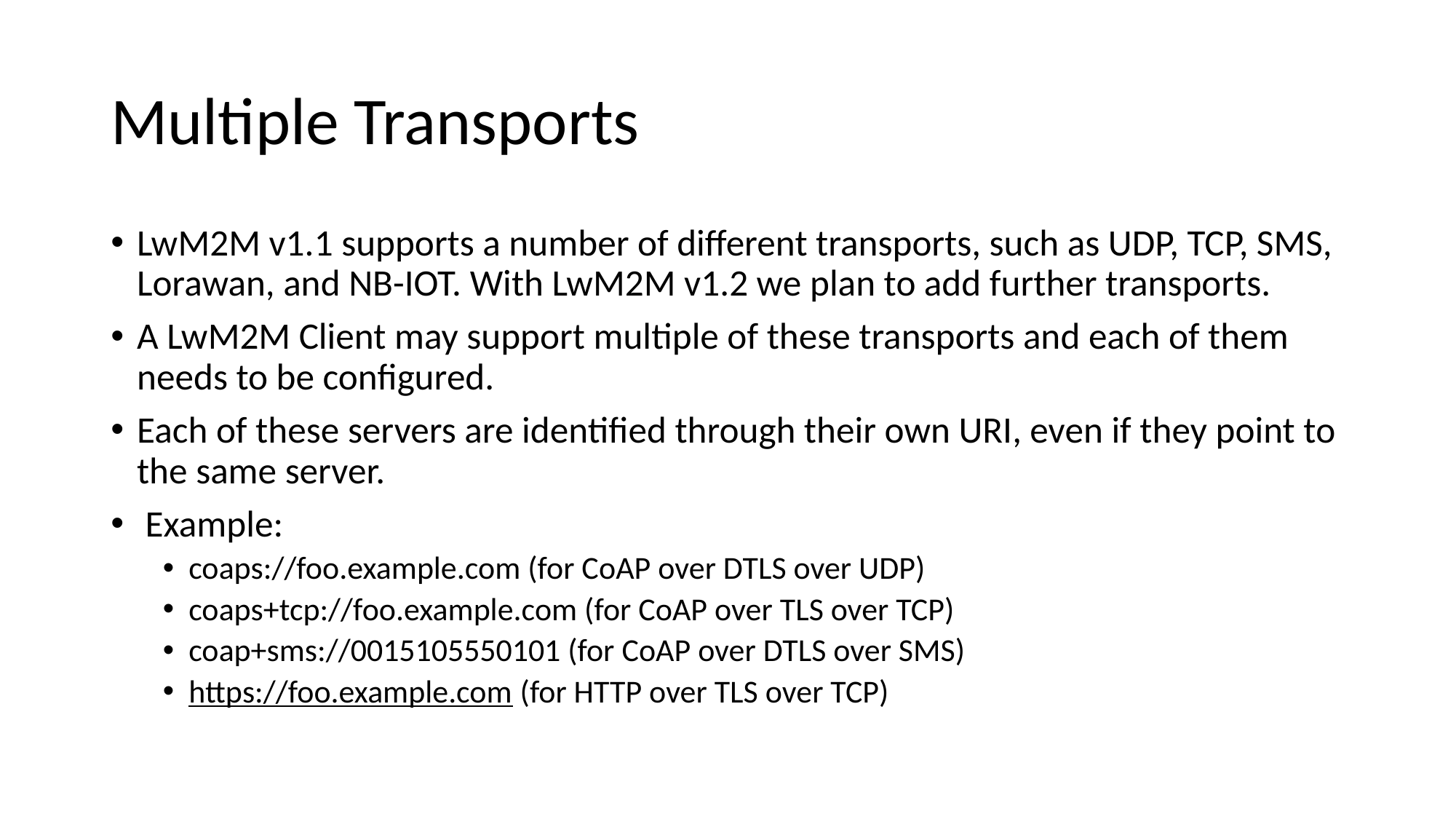

# Multiple Transports
LwM2M v1.1 supports a number of different transports, such as UDP, TCP, SMS, Lorawan, and NB-IOT. With LwM2M v1.2 we plan to add further transports.
A LwM2M Client may support multiple of these transports and each of them needs to be configured.
Each of these servers are identified through their own URI, even if they point to the same server.
 Example:
coaps://foo.example.com (for CoAP over DTLS over UDP)
coaps+tcp://foo.example.com (for CoAP over TLS over TCP)
coap+sms://0015105550101 (for CoAP over DTLS over SMS)
https://foo.example.com (for HTTP over TLS over TCP)